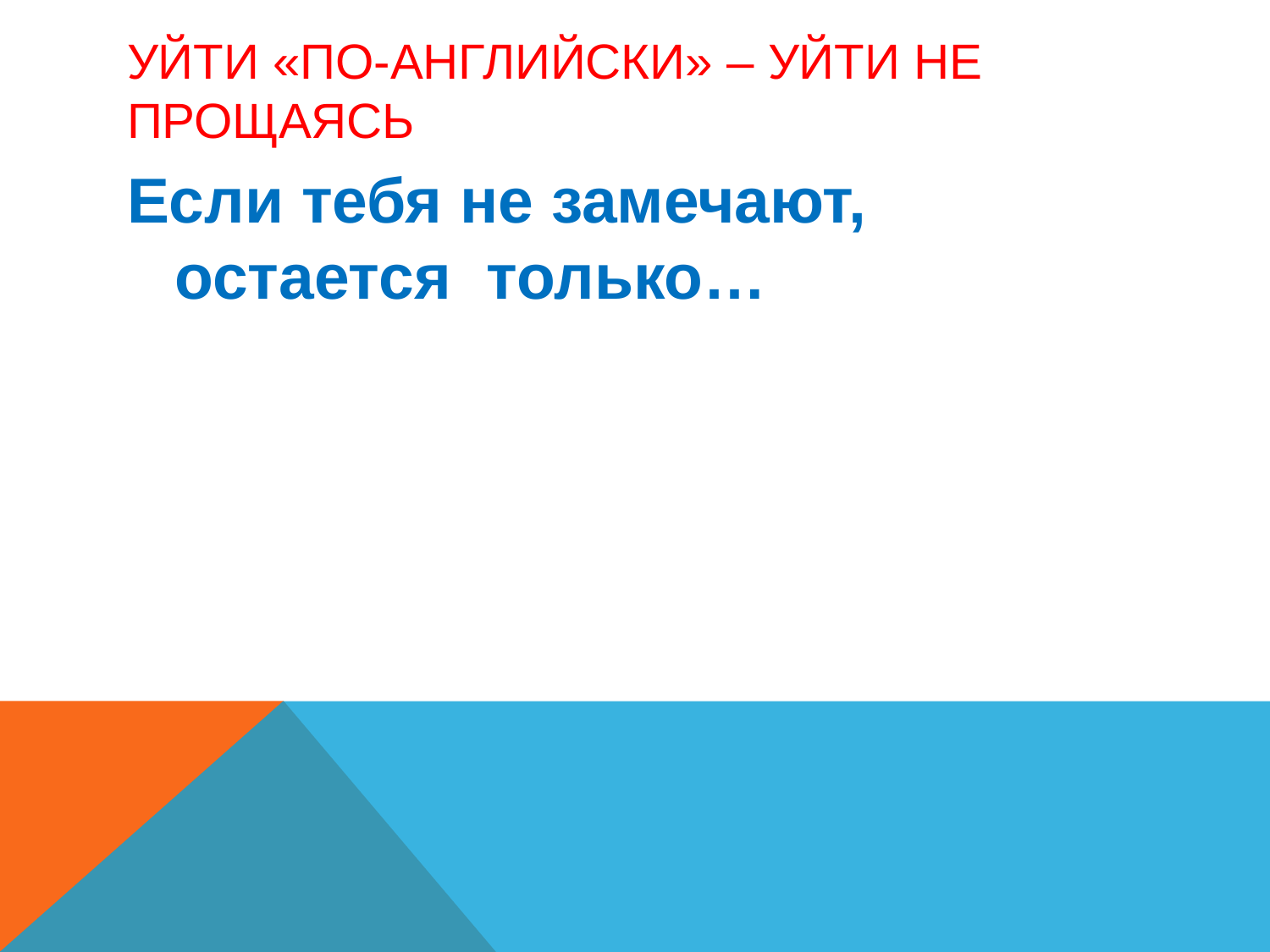

# Уйти «по-английски» – уйти не прощаясь
Если тебя не замечают, остается  только…